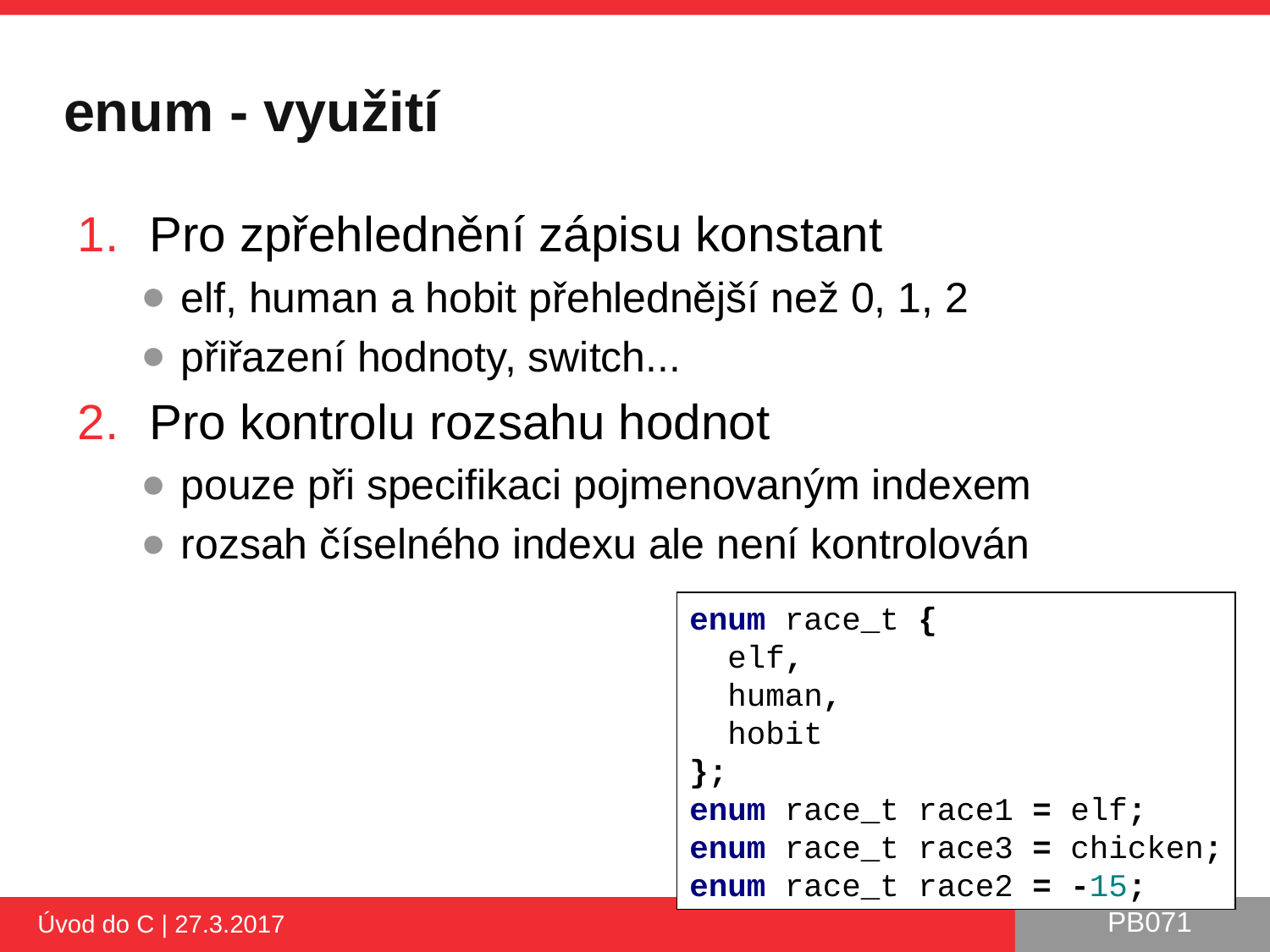

# enum - využití
Pro zpřehlednění zápisu konstant
elf, human a hobit přehlednější než 0, 1, 2
přiřazení hodnoty, switch...
Pro kontrolu rozsahu hodnot
pouze při specifikaci pojmenovaným indexem
rozsah číselného indexu ale není kontrolován
enum race_t {
  elf,
  human,
  hobit
};
enum race_t race1 = elf;
enum race_t race3 = chicken;
enum race_t race2 = -15;
Úvod do C | 27.3.2017